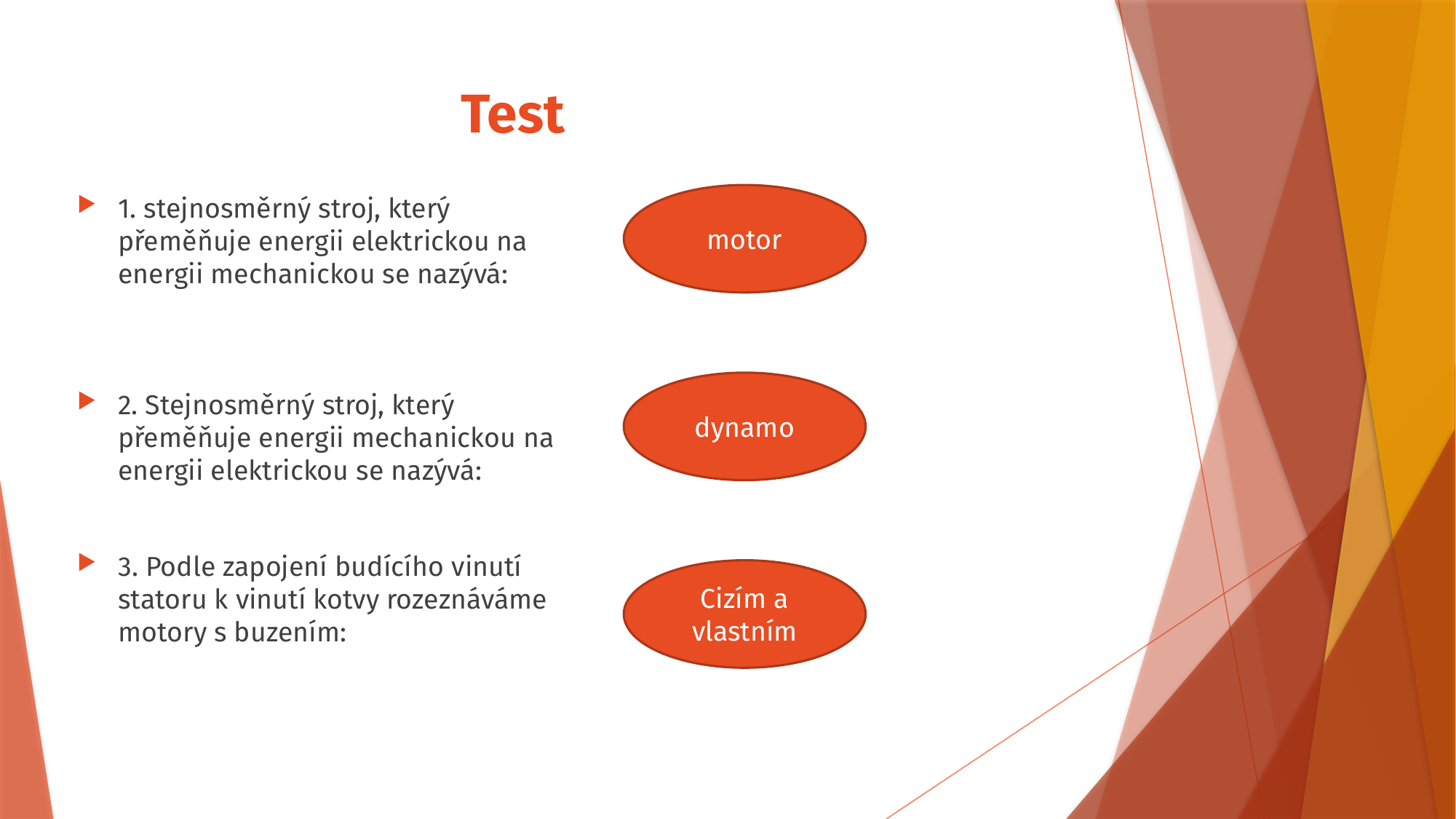

Test
1. stejnosměrný stroj, který přeměňuje energii elektrickou na energii mechanickou se nazývá:
motor
dynamo
2. Stejnosměrný stroj, který přeměňuje energii mechanickou na energii elektrickou se nazývá:

3. Podle zapojení budícího vinutí statoru k vinutí kotvy rozeznáváme motory s buzením:

Cizím a vlastním